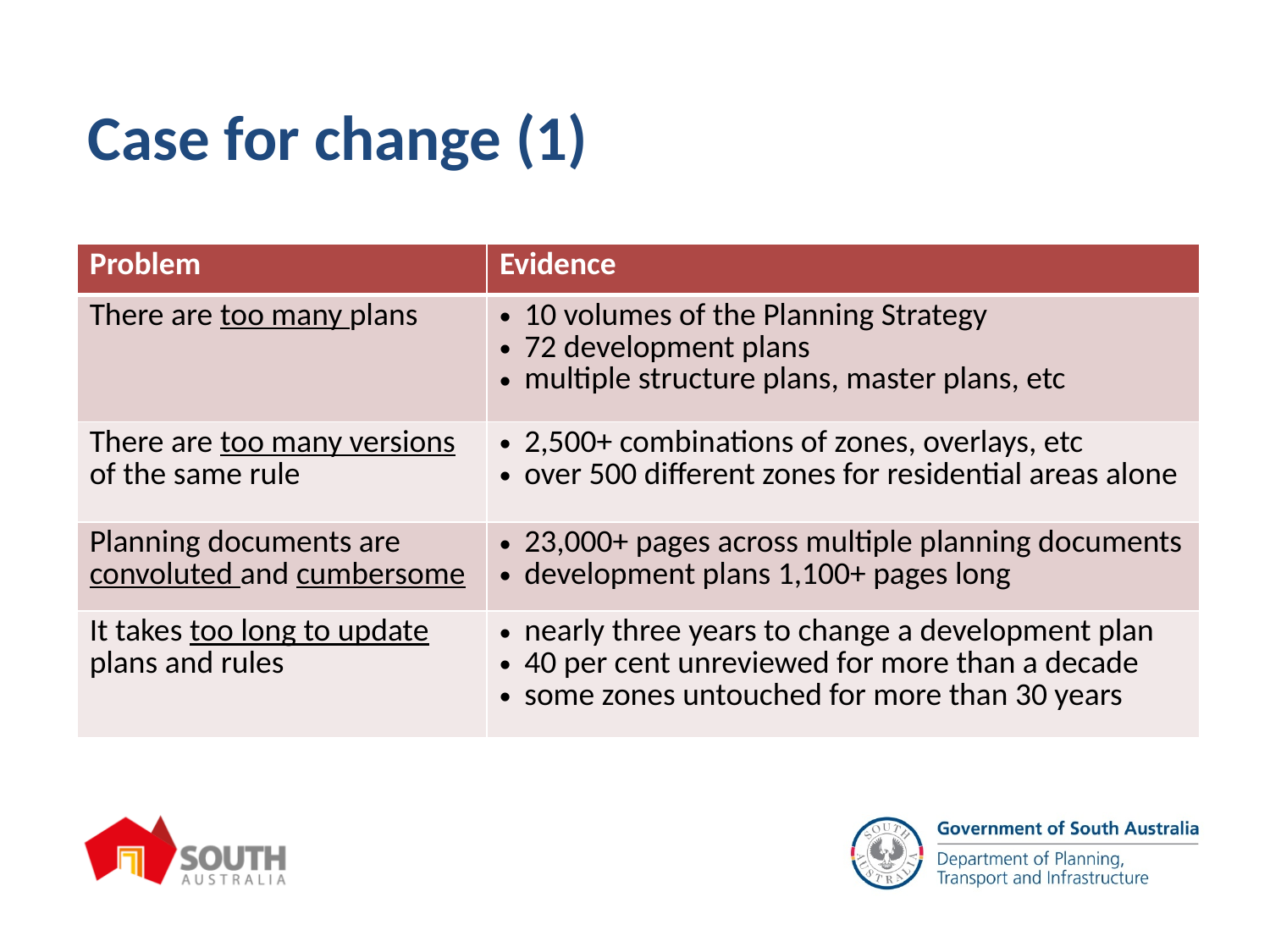

# Case for change (1)
| Problem | Evidence |
| --- | --- |
| There are too many plans | 10 volumes of the Planning Strategy 72 development plans multiple structure plans, master plans, etc |
| There are too many versions of the same rule | 2,500+ combinations of zones, overlays, etc over 500 different zones for residential areas alone |
| Planning documents are convoluted and cumbersome | 23,000+ pages across multiple planning documents development plans 1,100+ pages long |
| It takes too long to update plans and rules | nearly three years to change a development plan 40 per cent unreviewed for more than a decade some zones untouched for more than 30 years |